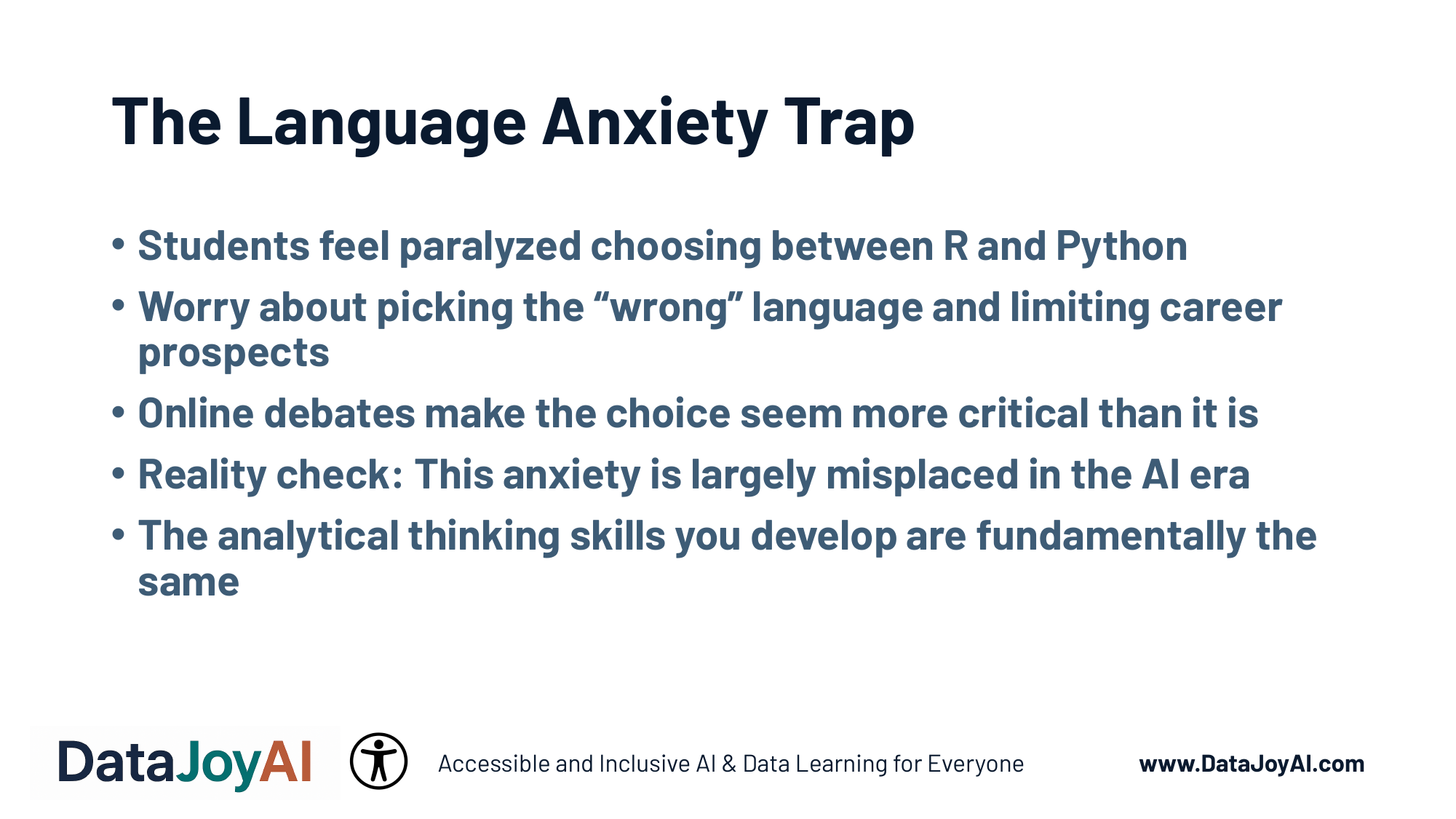

# The Language Anxiety Trap
Students feel paralyzed choosing between R and Python
Worry about picking the “wrong” language and limiting career prospects
Online debates make the choice seem more critical than it is
Reality check: This anxiety is largely misplaced in the AI era
The analytical thinking skills you develop are fundamentally the same